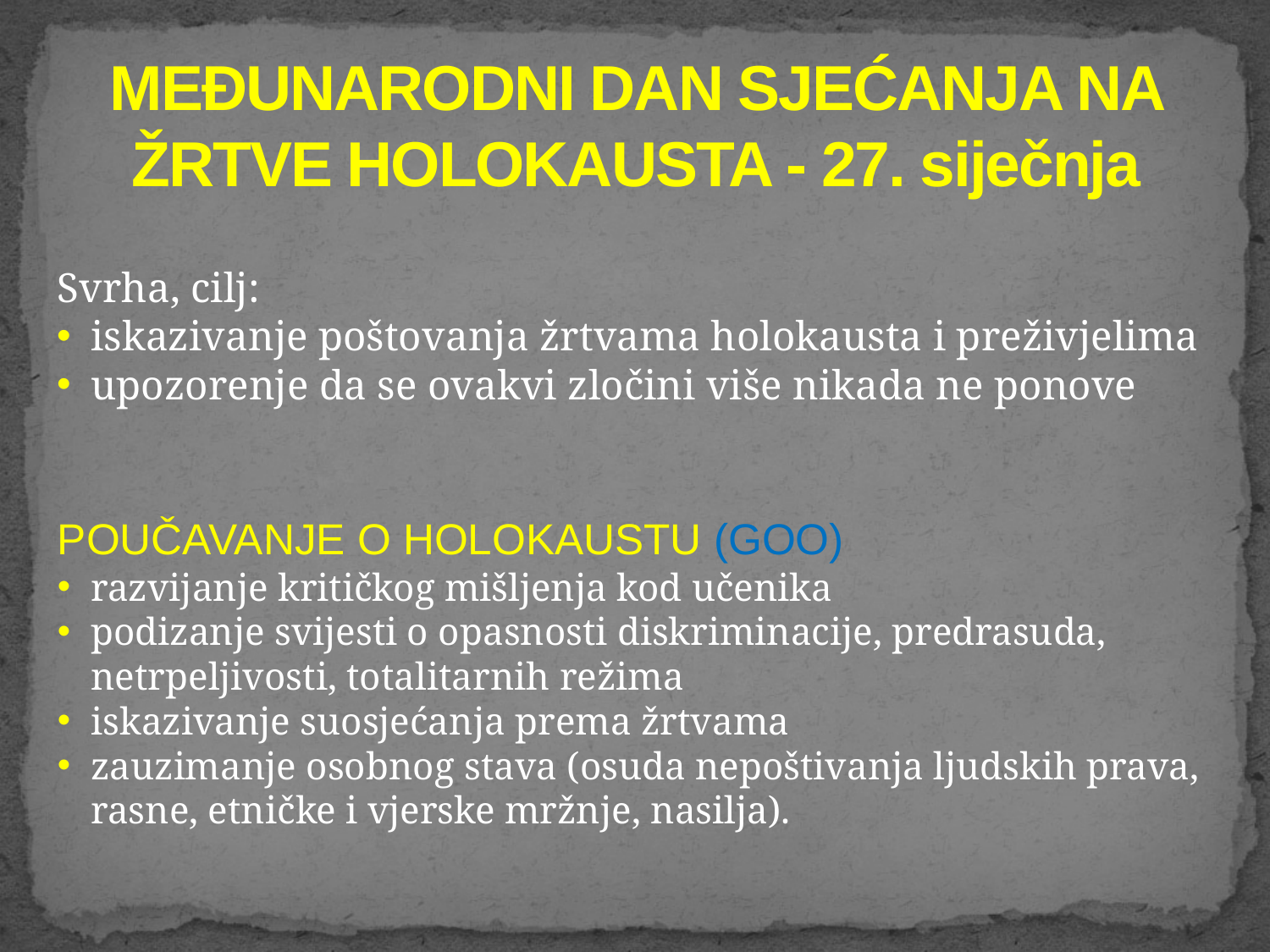

# MEĐUNARODNI DAN SJEĆANJA NA ŽRTVE HOLOKAUSTA - 27. siječnja
Svrha, cilj:
iskazivanje poštovanja žrtvama holokausta i preživjelima
upozorenje da se ovakvi zločini više nikada ne ponove

POUČAVANJE O HOLOKAUSTU (GOO)
razvijanje kritičkog mišljenja kod učenika
podizanje svijesti o opasnosti diskriminacije, predrasuda, netrpeljivosti, totalitarnih režima
iskazivanje suosjećanja prema žrtvama
zauzimanje osobnog stava (osuda nepoštivanja ljudskih prava, rasne, etničke i vjerske mržnje, nasilja).